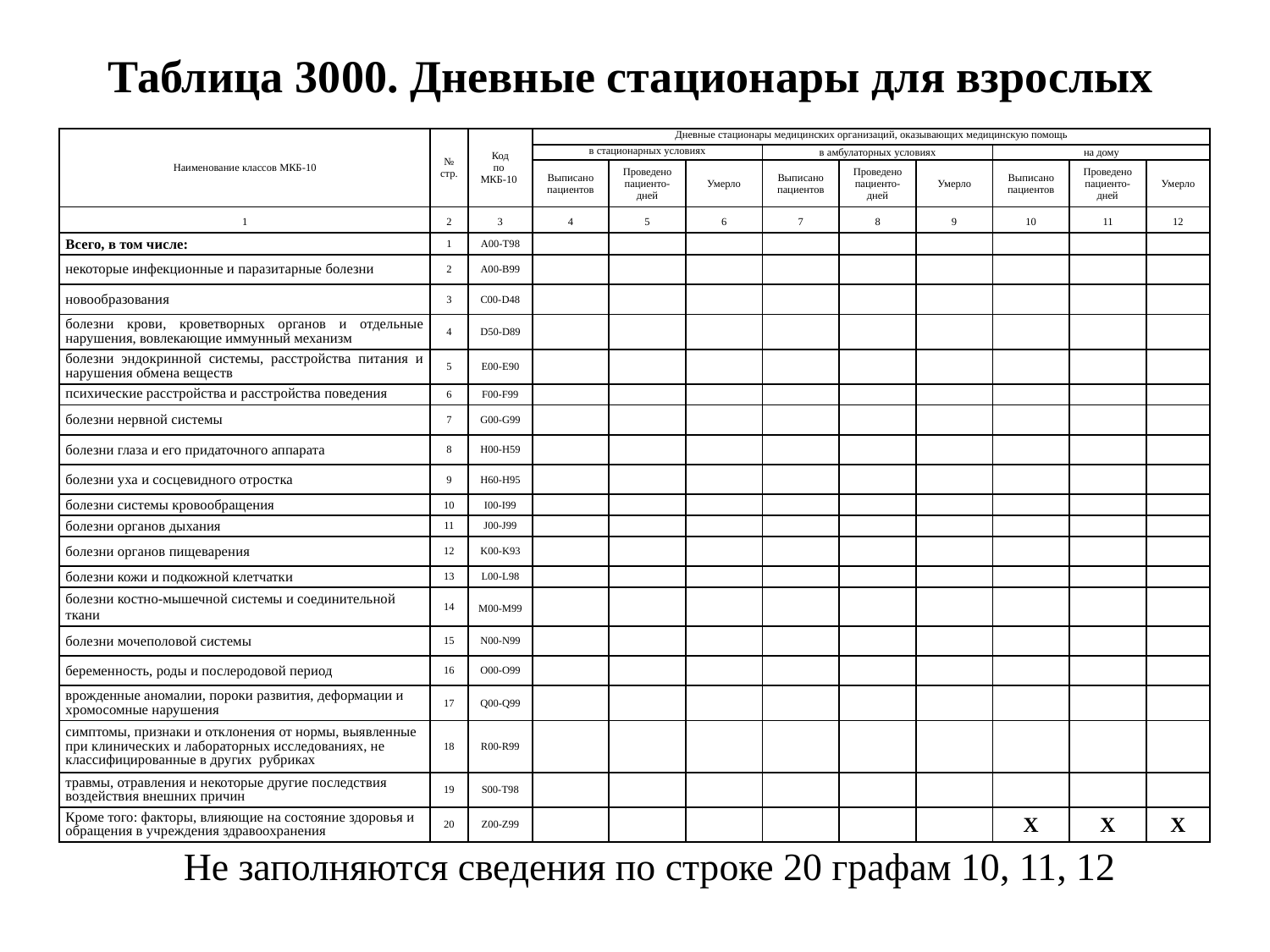

# Таблица 3000. Дневные стационары для взрослых
| Наименование классов МКБ-10 | № стр. | Код по МКБ-10 | Дневные стационары медицинских организаций, оказывающих медицинскую помощь |  |  |  |  |  |  |  |  |
| --- | --- | --- | --- | --- | --- | --- | --- | --- | --- | --- | --- |
|  |  |  | в стационарных условиях |  |  | в амбулаторных условиях |  |  | на дому |  |  |
|  |  |  | Выписано пациентов | Проведено пациенто- дней | Умерло | Выписано пациентов | Проведено пациенто- дней | Умерло | Выписано пациентов | Проведено пациенто- дней | Умерло |
| 1 | 2 | 3 | 4 | 5 | 6 | 7 | 8 | 9 | 10 | 11 | 12 |
| Всего, в том числе: | 1 | А00-Т98 |  |  |  |  |  |  |  |  |  |
| некоторые инфекционные и паразитарные болезни | 2 | А00-В99 |  |  |  |  |  |  |  |  |  |
| новообразования | 3 | С00-D48 |  |  |  |  |  |  |  |  |  |
| болезни крови, кроветворных органов и отдельные нарушения, вовлекающие иммунный механизм | 4 | D50-D89 |  |  |  |  |  |  |  |  |  |
| болезни эндокринной системы, расстройства питания и нарушения обмена веществ | 5 | Е00-Е90 |  |  |  |  |  |  |  |  |  |
| психические расстройства и расстройства поведения | 6 | F00-F99 |  |  |  |  |  |  |  |  |  |
| болезни нервной системы | 7 | G00-G99 |  |  |  |  |  |  |  |  |  |
| болезни глаза и его придаточного аппарата | 8 | H00-H59 |  |  |  |  |  |  |  |  |  |
| болезни уха и сосцевидного отростка | 9 | H60-H95 |  |  |  |  |  |  |  |  |  |
| болезни системы кровообращения | 10 | I00-I99 |  |  |  |  |  |  |  |  |  |
| болезни органов дыхания | 11 | J00-J99 |  |  |  |  |  |  |  |  |  |
| болезни органов пищеварения | 12 | K00-K93 |  |  |  |  |  |  |  |  |  |
| болезни кожи и подкожной клетчатки | 13 | L00-L98 |  |  |  |  |  |  |  |  |  |
| болезни костно-мышечной системы и соединительной ткани | 14 | M00-M99 |  |  |  |  |  |  |  |  |  |
| болезни мочеполовой системы | 15 | N00-N99 |  |  |  |  |  |  |  |  |  |
| беременность, роды и послеродовой период | 16 | O00-O99 |  |  |  |  |  |  |  |  |  |
| врожденные аномалии, пороки развития, деформации и хромосомные нарушения | 17 | Q00-Q99 |  |  |  |  |  |  |  |  |  |
| симптомы, признаки и отклонения от нормы, выявленные при клинических и лабораторных исследованиях, не классифицированные в других рубриках | 18 | R00-R99 |  |  |  |  |  |  |  |  |  |
| травмы, отравления и некоторые другие последствия воздействия внешних причин | 19 | S00-T98 |  |  |  |  |  |  |  |  |  |
| Кроме того: факторы, влияющие на состояние здоровья и обращения в учреждения здравоохранения | 20 | Z00-Z99 |  |  |  |  |  |  | Х | Х | Х |
Не заполняются сведения по строке 20 графам 10, 11, 12